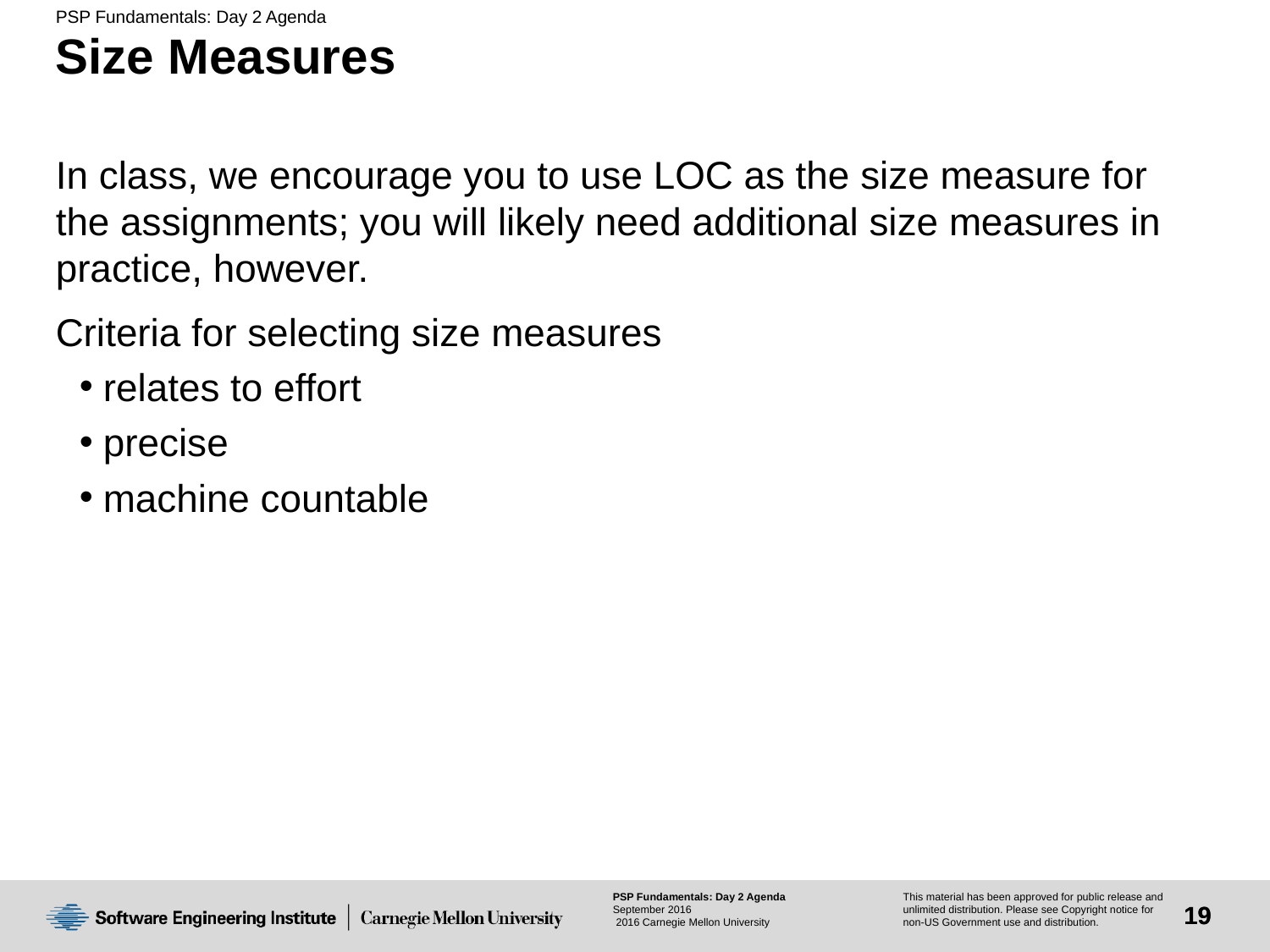

# Size Measures
In class, we encourage you to use LOC as the size measure for the assignments; you will likely need additional size measures in practice, however.
Criteria for selecting size measures
relates to effort
precise
machine countable